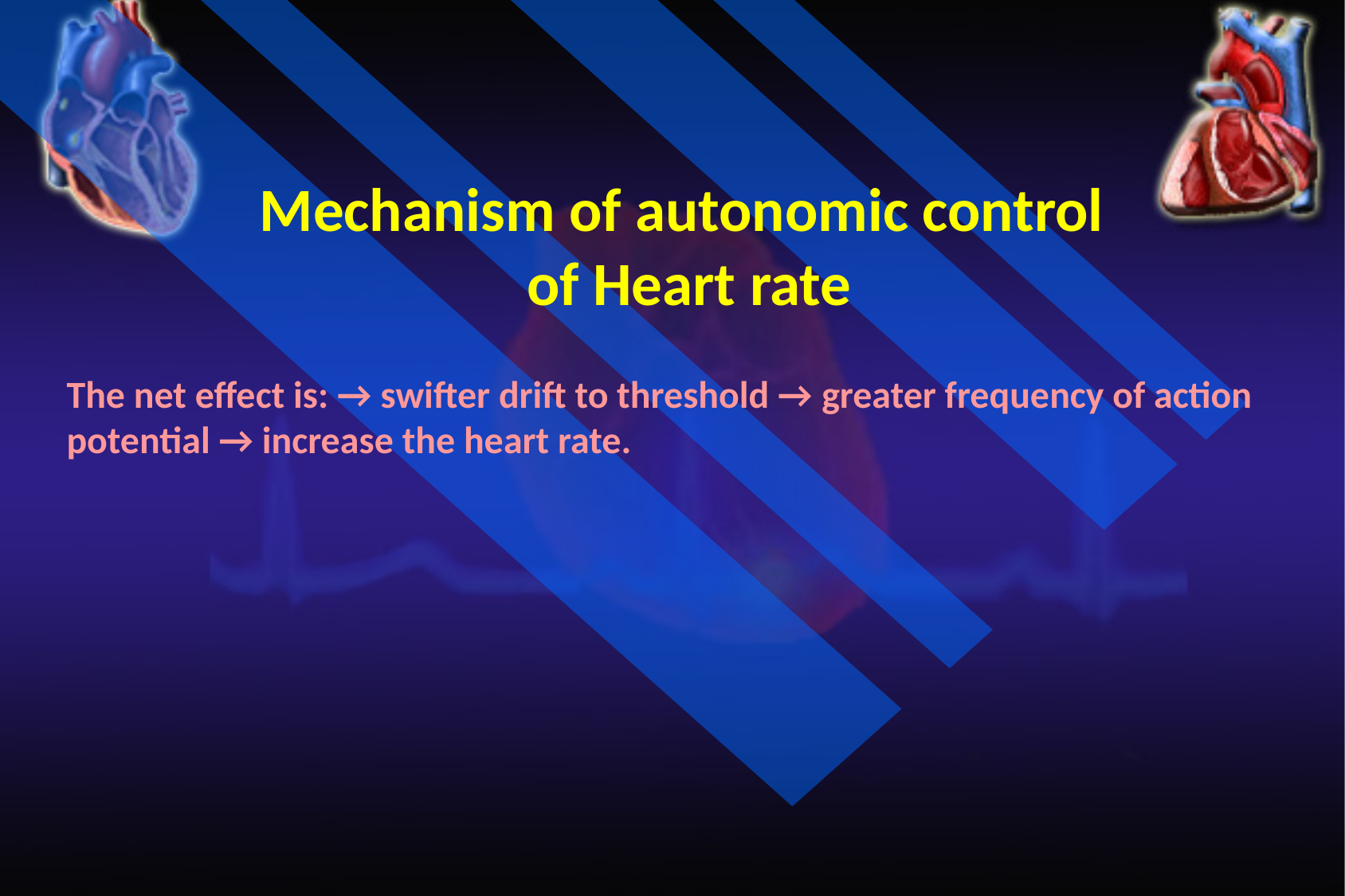

Mechanism of autonomic control
 of Heart rate

The net effect is: → swifter drift to threshold → greater frequency of action potential → increase the heart rate.